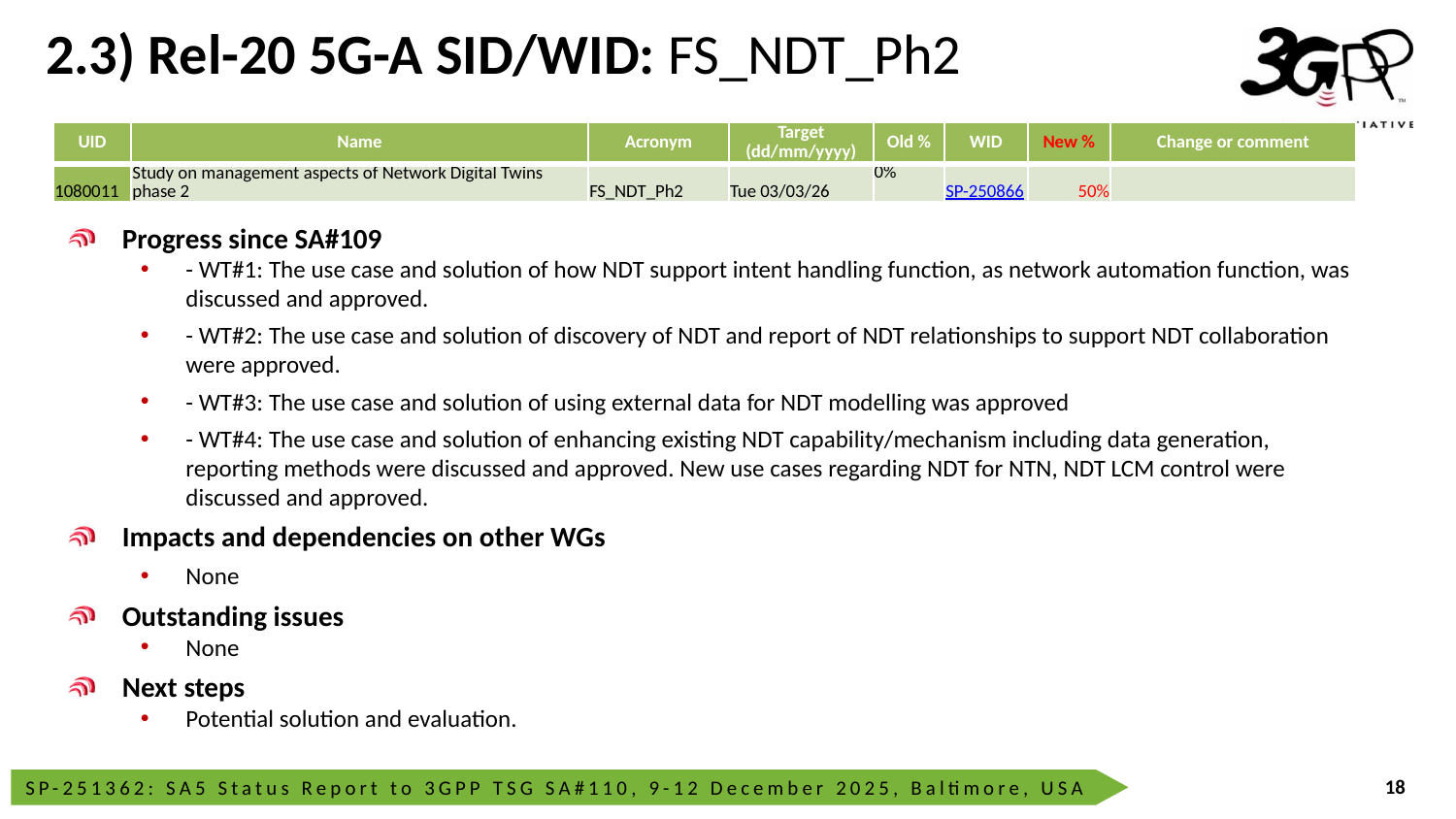

# 2.3) Rel-20 5G-A SID/WID: FS_NDT_Ph2

| UID | Name | Acronym | Target (dd/mm/yyyy) | Old % | WID | New % | Change or comment |
| --- | --- | --- | --- | --- | --- | --- | --- |
| 1080011 | Study on management aspects of Network Digital Twins phase 2 | FS\_NDT\_Ph2 | Tue 03/03/26 | 0% | SP-250866 | 50% |  |
Progress since SA#109
- WT#1: The use case and solution of how NDT support intent handling function, as network automation function, was discussed and approved.
- WT#2: The use case and solution of discovery of NDT and report of NDT relationships to support NDT collaboration were approved.
- WT#3: The use case and solution of using external data for NDT modelling was approved
- WT#4: The use case and solution of enhancing existing NDT capability/mechanism including data generation, reporting methods were discussed and approved. New use cases regarding NDT for NTN, NDT LCM control were discussed and approved.
Impacts and dependencies on other WGs
None
Outstanding issues
None
Next steps
Potential solution and evaluation.